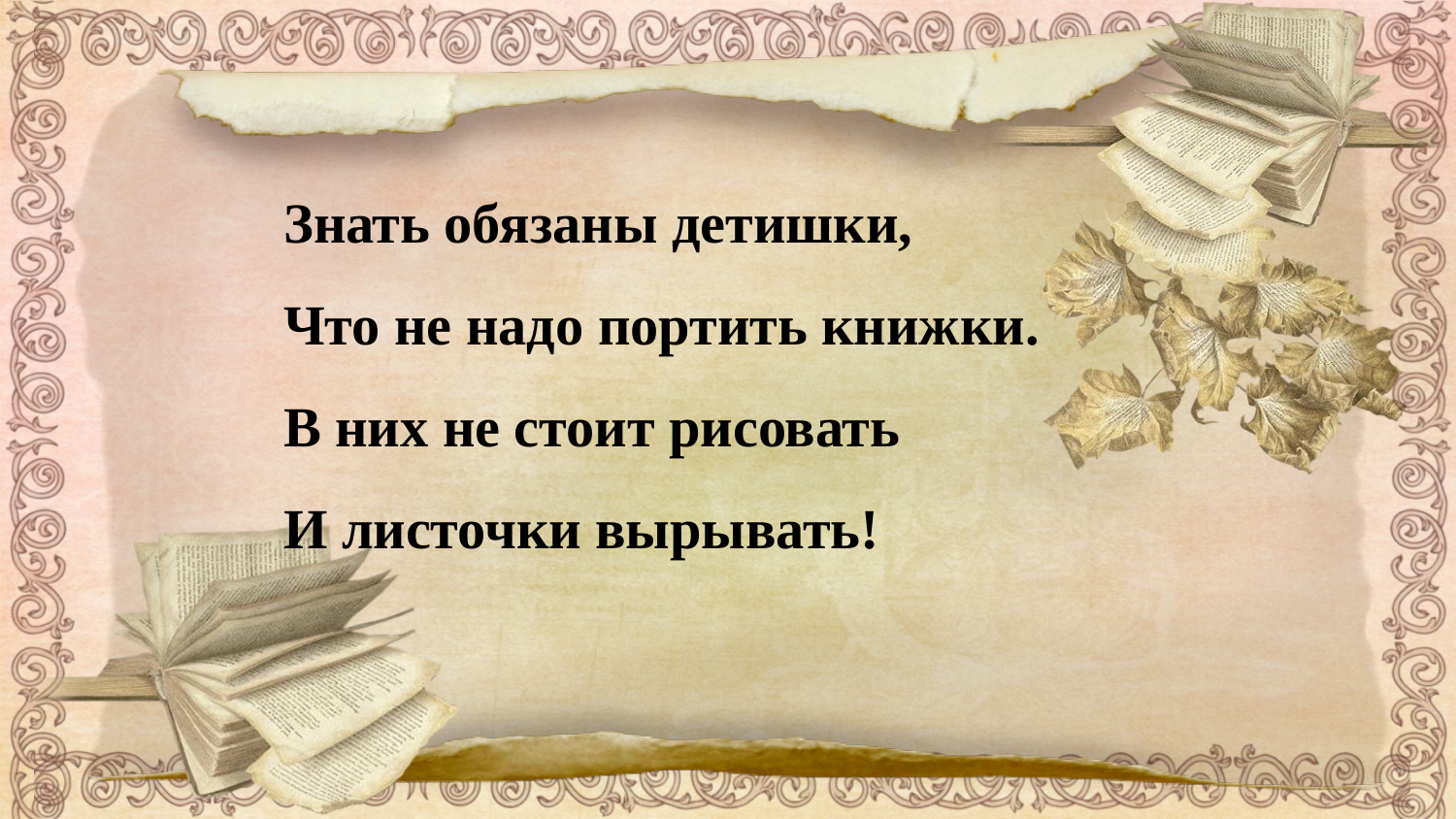

Знать обязаны детишки,
Что не надо портить книжки.
В них не стоит рисовать
И листочки вырывать!